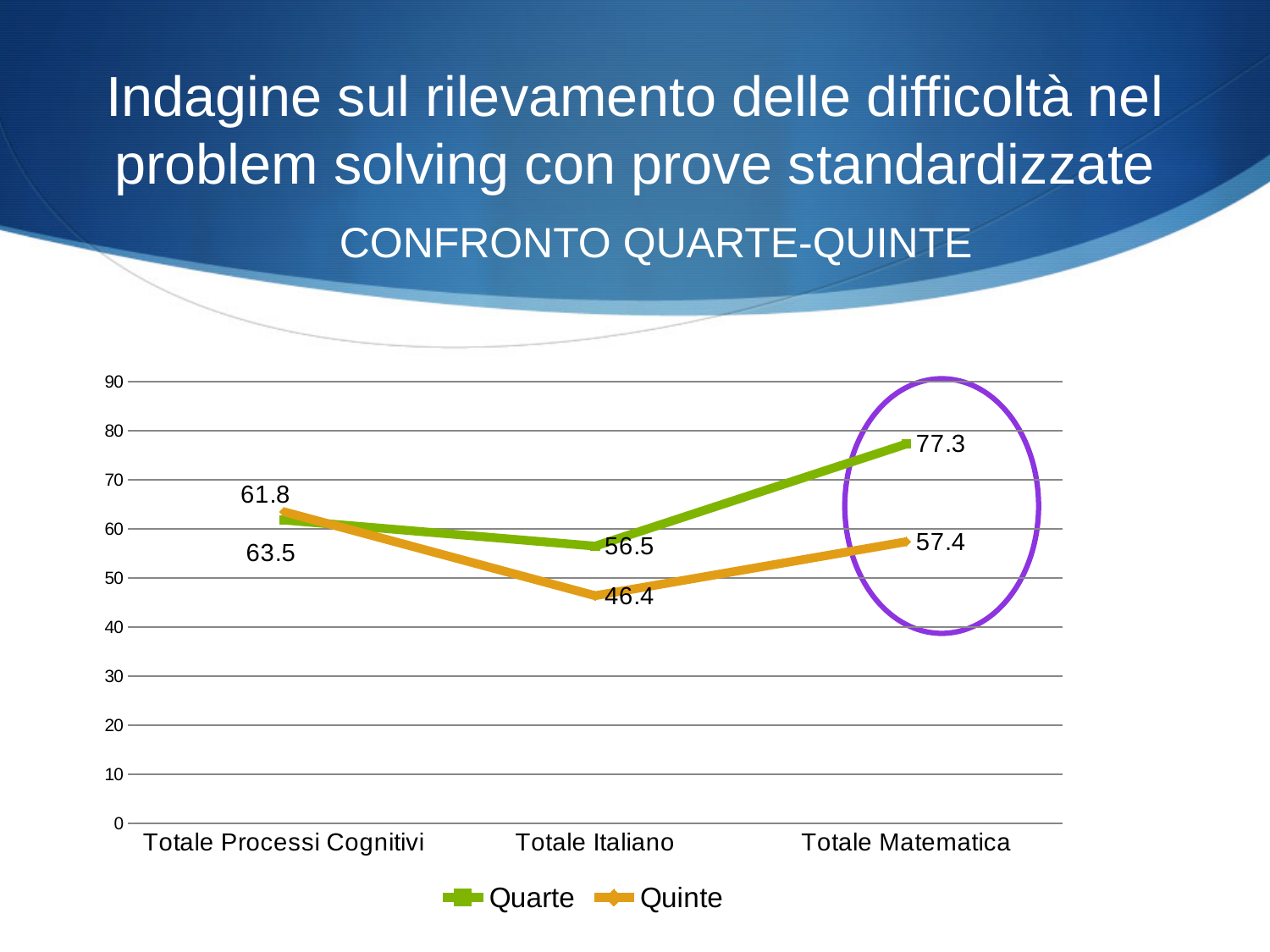

# Indagine sul rilevamento delle difficoltà nel problem solving con prove standardizzate
CONFRONTO QUARTE-QUINTE

### Chart

| Category | Quarte | Quinte |
|---|---|---|
| Totale Processi Cognitivi | 61.8 | 63.5 |
| Totale Italiano | 56.5 | 46.4 |
| Totale Matematica | 77.3 | 57.4 |